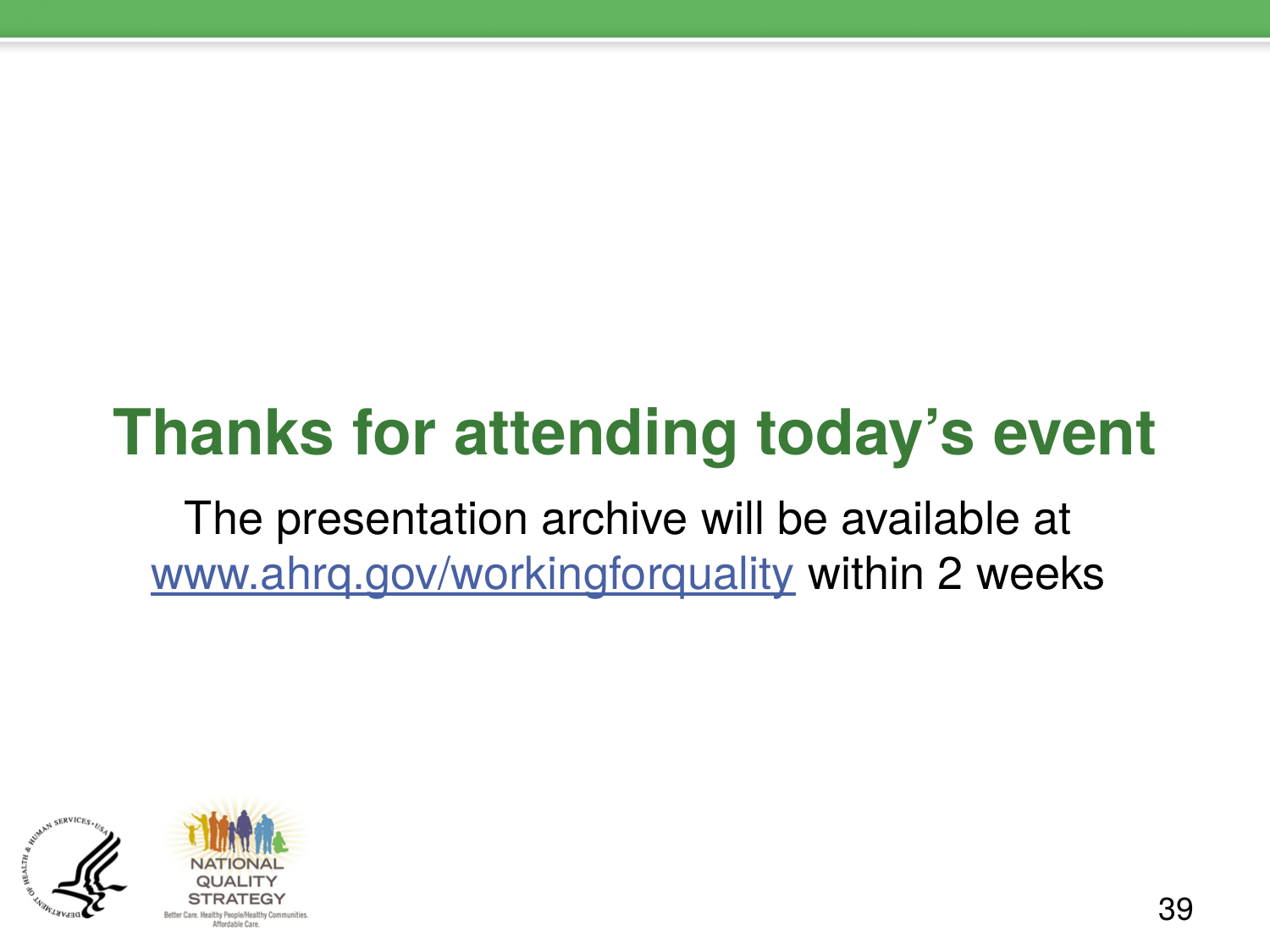

Thanks for attending today’s event
The presentation archive will be available at www.ahrq.gov/workingforquality within 2 weeks
39